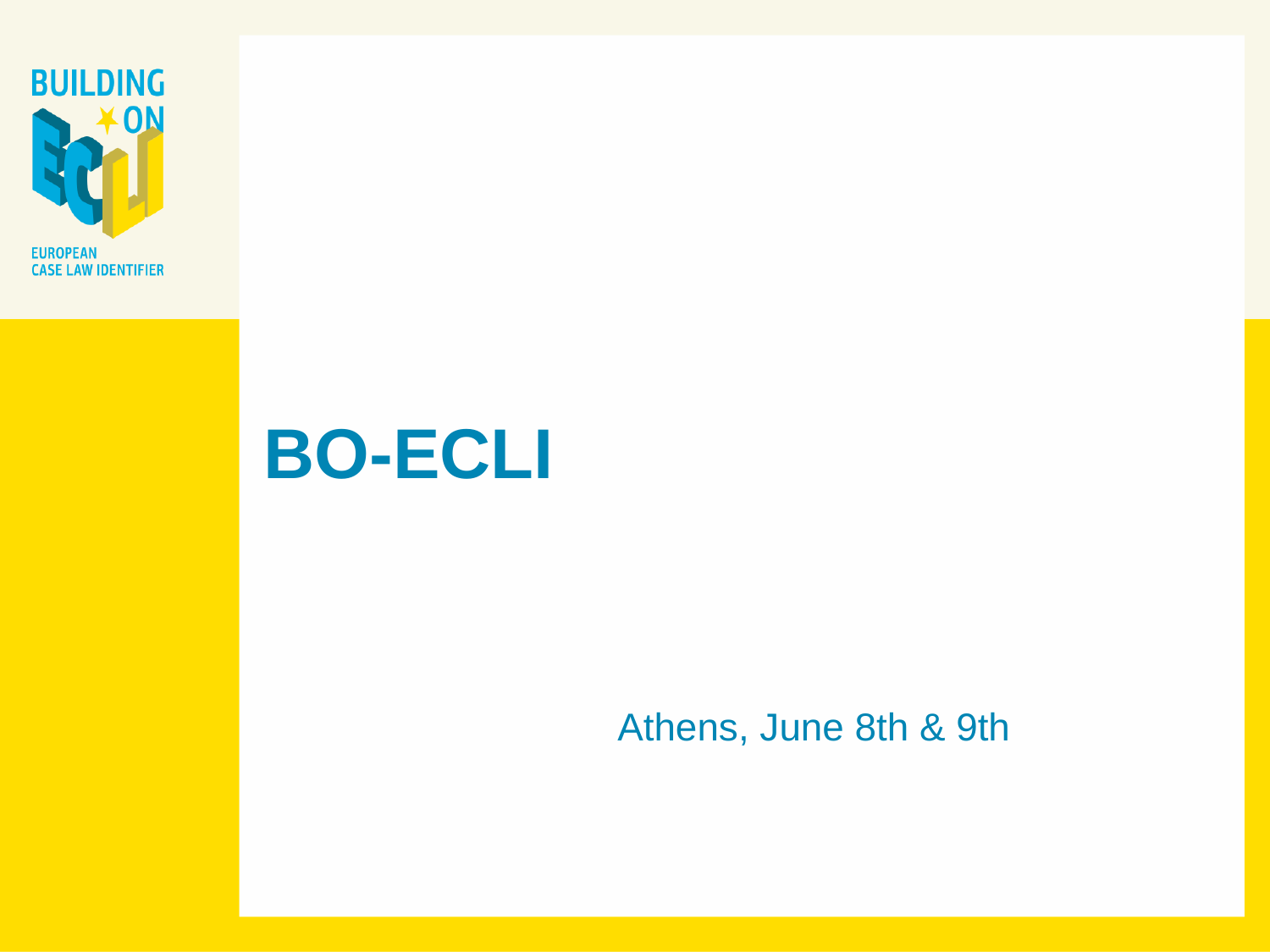

# Bo-ecli
Athens, June 8th & 9th